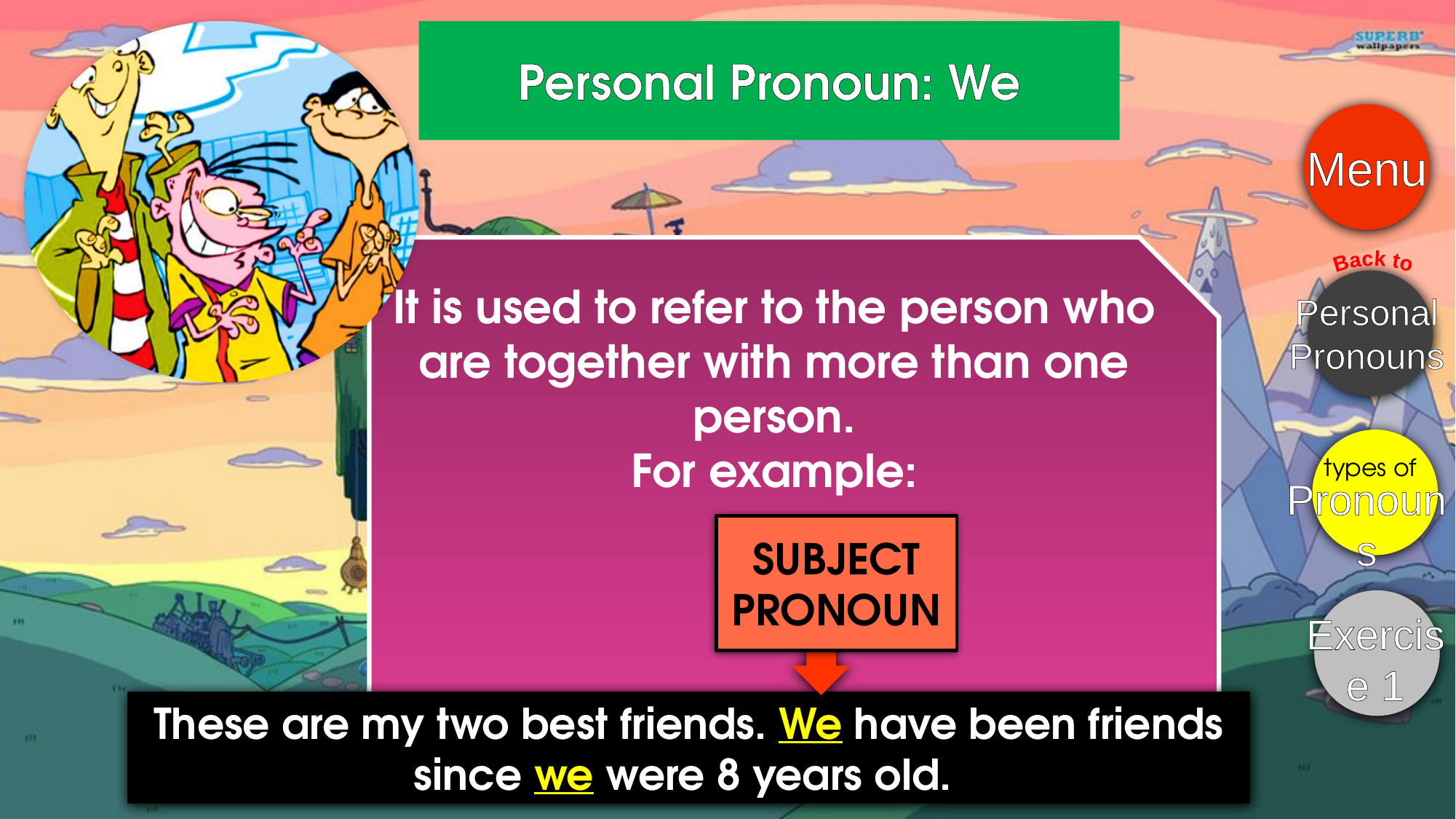

Personal Pronoun: We

Menu

It is used to refer to the person who are together with more than one person.
For example:

Back to

Personal Pronouns

types of
Pronouns
SUBJECT PRONOUN

Exercise 1

These are my two best friends. We have been friends since we were 8 years old.